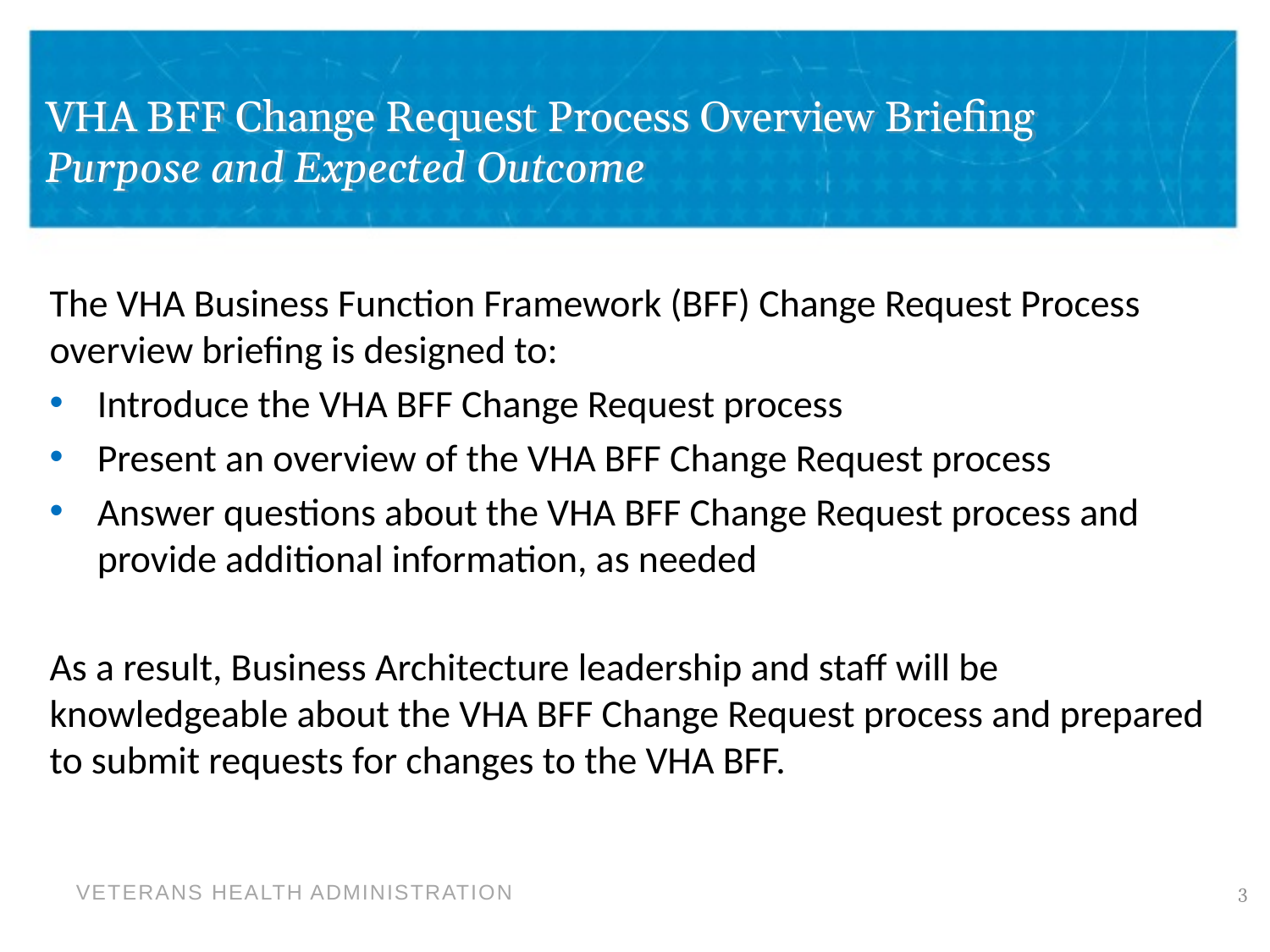

VHA BFF Change Request Process Overview Briefing
Purpose and Expected Outcome
The VHA Business Function Framework (BFF) Change Request Process overview briefing is designed to:
Introduce the VHA BFF Change Request process
Present an overview of the VHA BFF Change Request process
Answer questions about the VHA BFF Change Request process and provide additional information, as needed

As a result, Business Architecture leadership and staff will be knowledgeable about the VHA BFF Change Request process and prepared to submit requests for changes to the VHA BFF.
3